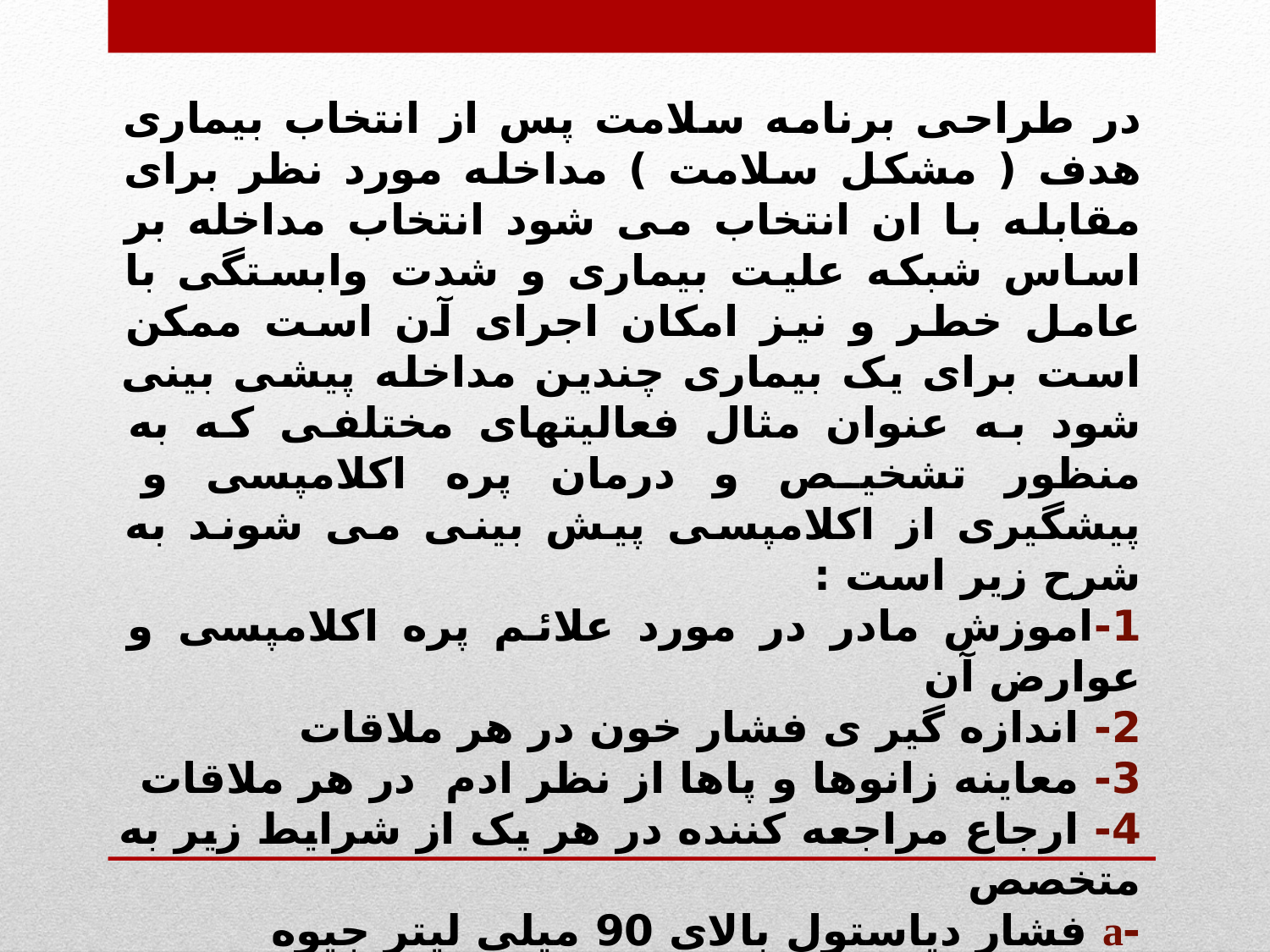

در طراحی برنامه سلامت پس از انتخاب بیماری هدف ( مشکل سلامت ) مداخله مورد نظر برای مقابله با ان انتخاب می شود انتخاب مداخله بر اساس شبکه علیت بیماری و شدت وابستگی با عامل خطر و نیز امکان اجرای آن است ممکن است برای یک بیماری چندین مداخله پیشی بینی شود به عنوان مثال فعالیتهای مختلفی که به منظور تشخیص و درمان پره اکلامپسی و پیشگیری از اکلامپسی پیش بینی می شوند به شرح زیر است :
1-اموزش مادر در مورد علائم پره اکلامپسی و عوارض آن
2- اندازه گیر ی فشار خون در هر ملاقات
3- معاینه زانوها و پاها از نظر ادم  در هر ملاقات
4- ارجاع مراجعه کننده در هر یک از شرایط زیر به متخصص
-a فشار دیاستول بالای 90 میلی لیتر جیوه
-bافزایش وزن غیر عادی
-c ادم اندام تحتانی
5- توصیه به مادران مبتلا به پره اکلامپسی برای زایمان در بیمارستان